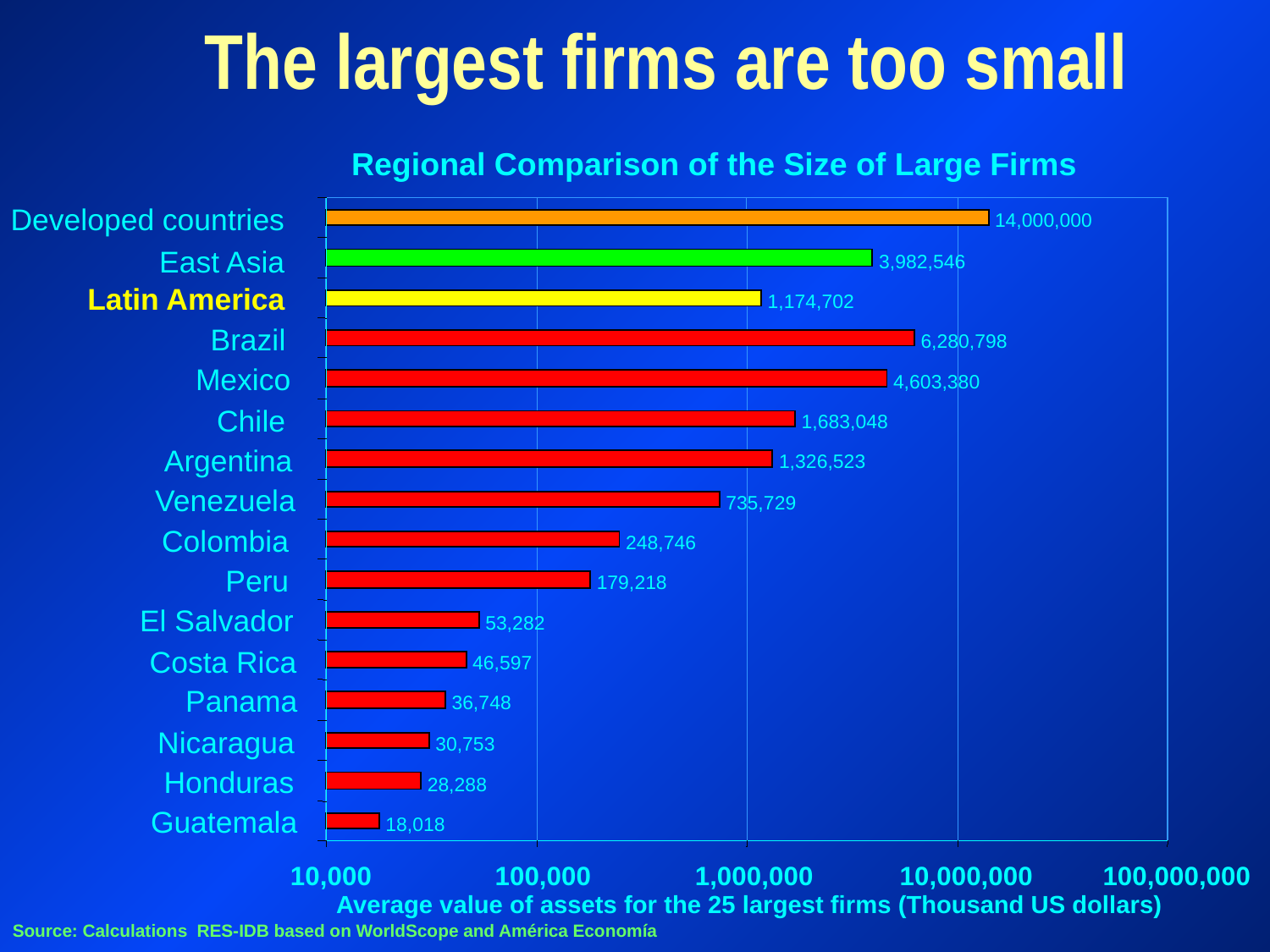

# The largest firms are too small
Regional Comparison of the Size of Large Firms

Developed countries
14,000,000

East Asia

3,982,546

Latin America
1,174,702

Brazil
6,280,798

Mexico

4,603,380

Chile
1,683,048

Argentina
1,326,523

Venezuela
735,729

Colombia
248,746

Peru
179,218

El Salvador
53,282

Costa Rica
46,597

Panama
36,748

Nicaragua
30,753

Honduras

28,288

Guatemala
18,018

10,000
100,000
1,000,000
10,000,000
100,000,000
Average value of assets for the 25 largest firms (Thousand US dollars)
Source: Calculations  RES-IDB based on WorldScope and América Economía